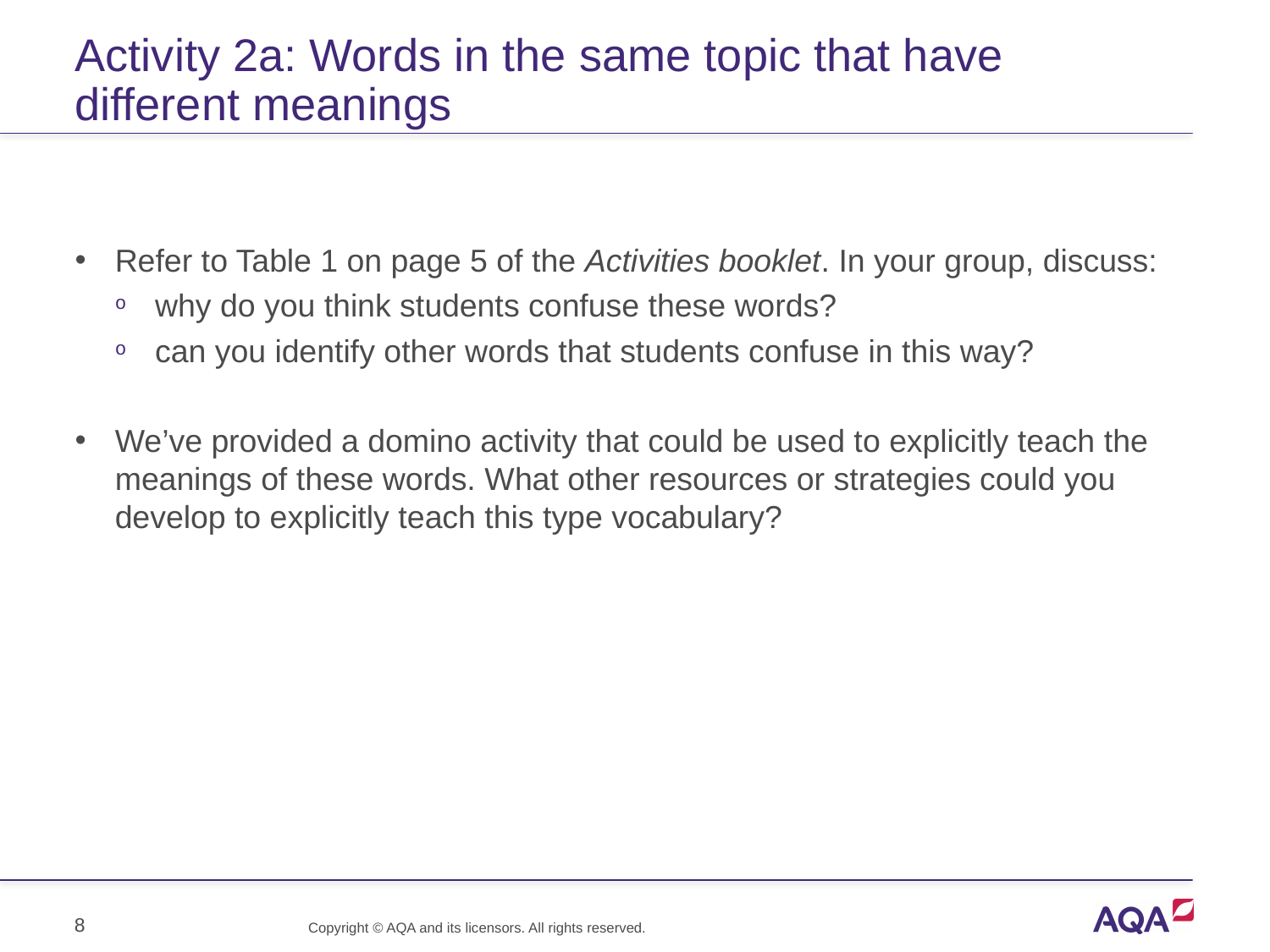

# Activity 2a: Words in the same topic that have different meanings
Refer to Table 1 on page 5 of the Activities booklet. In your group, discuss:
why do you think students confuse these words?
can you identify other words that students confuse in this way?

We’ve provided a domino activity that could be used to explicitly teach the meanings of these words. What other resources or strategies could you develop to explicitly teach this type vocabulary?

8
Copyright © AQA and its licensors. All rights reserved.